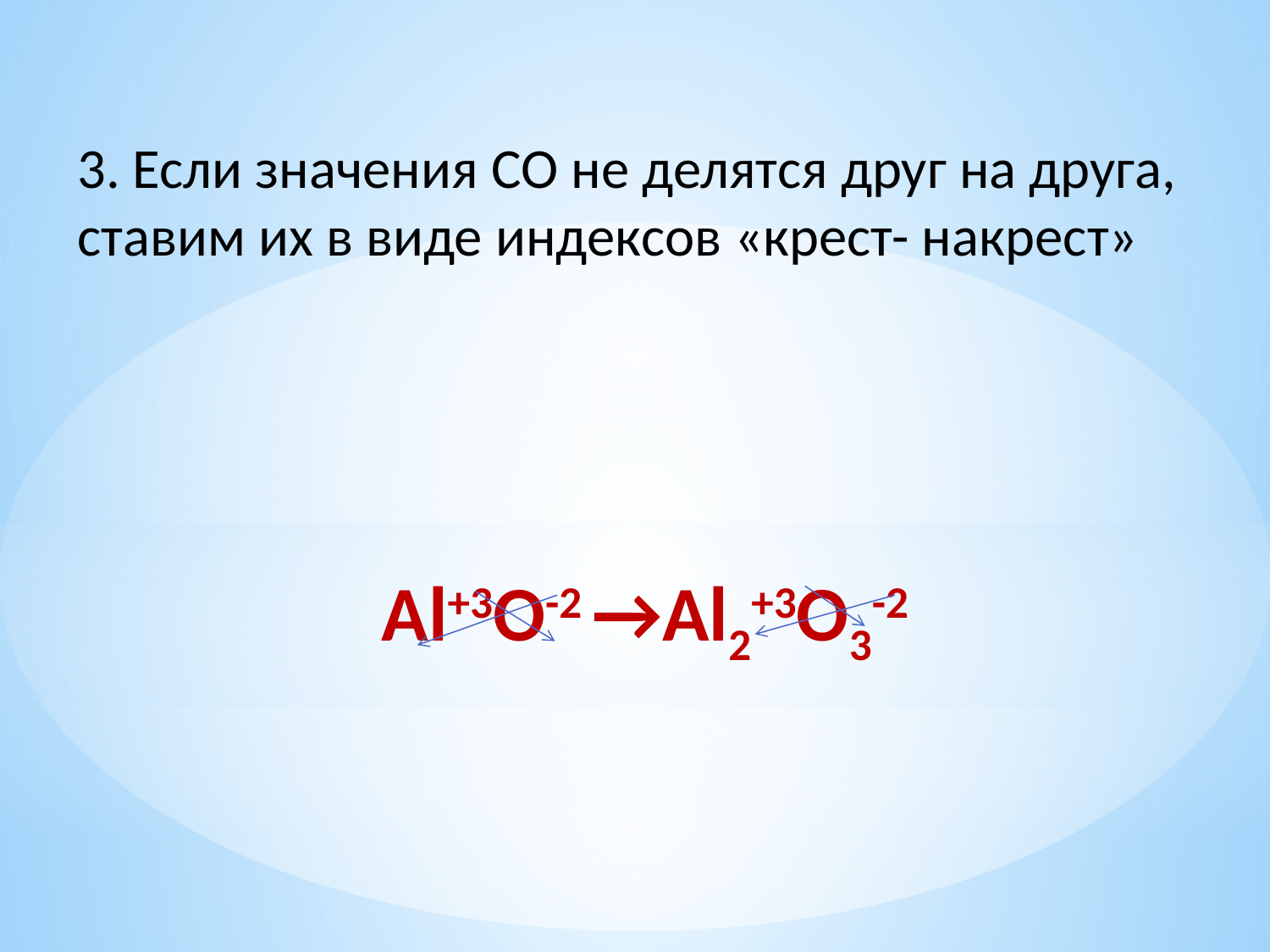

3. Если значения СО не делятся друг на друга, ставим их в виде индексов «крест- накрест»

Al+3O-2 →Al2+3O3-2